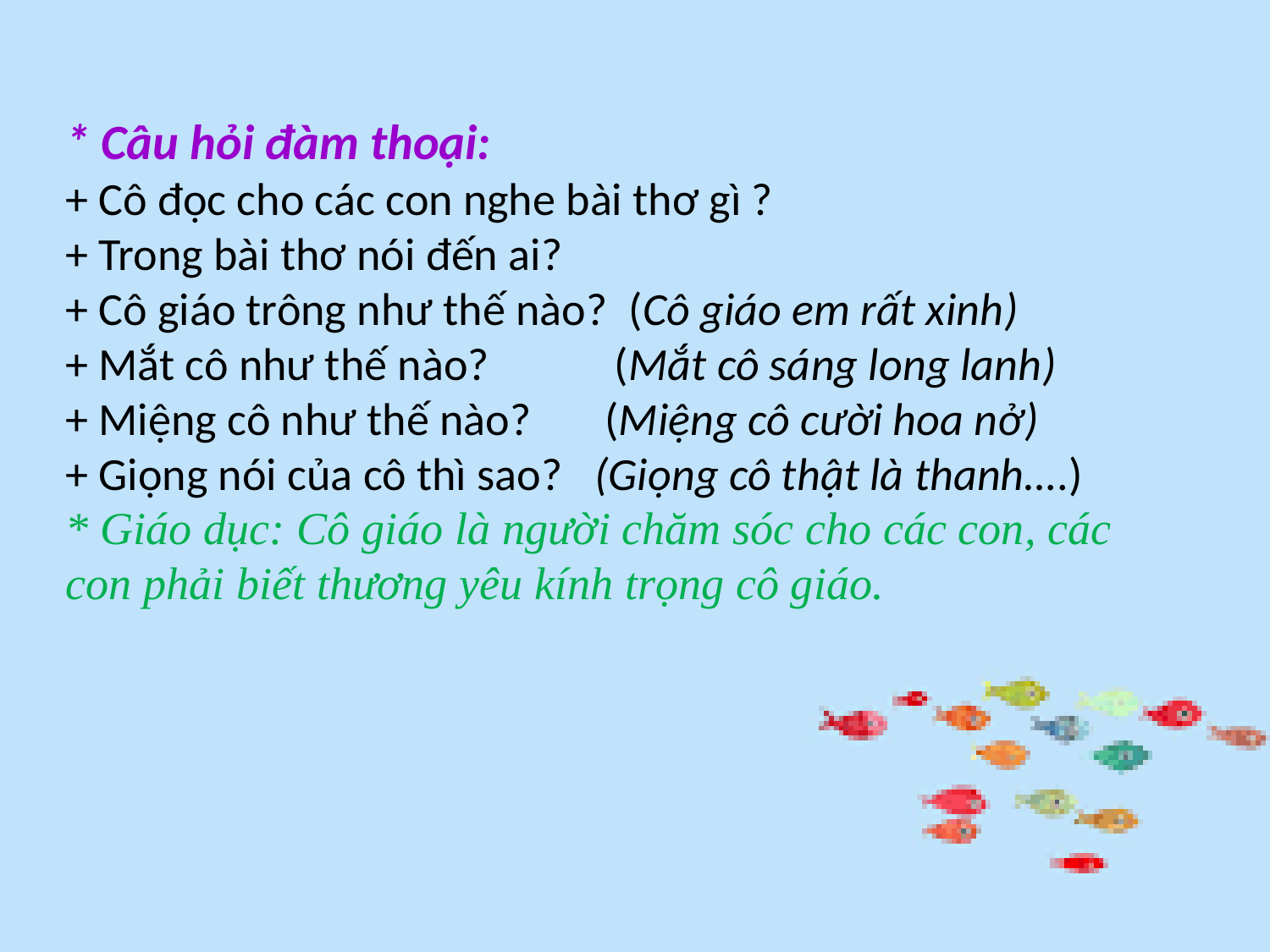

# * Câu hỏi đàm thoại: + Cô đọc cho các con nghe bài thơ gì ? + Trong bài thơ nói đến ai? + Cô giáo trông như thế nào?  (Cô giáo em rất xinh) + Mắt cô như thế nào?            (Mắt cô sáng long lanh) + Miệng cô như thế nào?       (Miệng cô cười hoa nở) + Giọng nói của cô thì sao?   (Giọng cô thật là thanh….) * Giáo dục: Cô giáo là người chăm sóc cho các con, các con phải biết thương yêu kính trọng cô giáo.